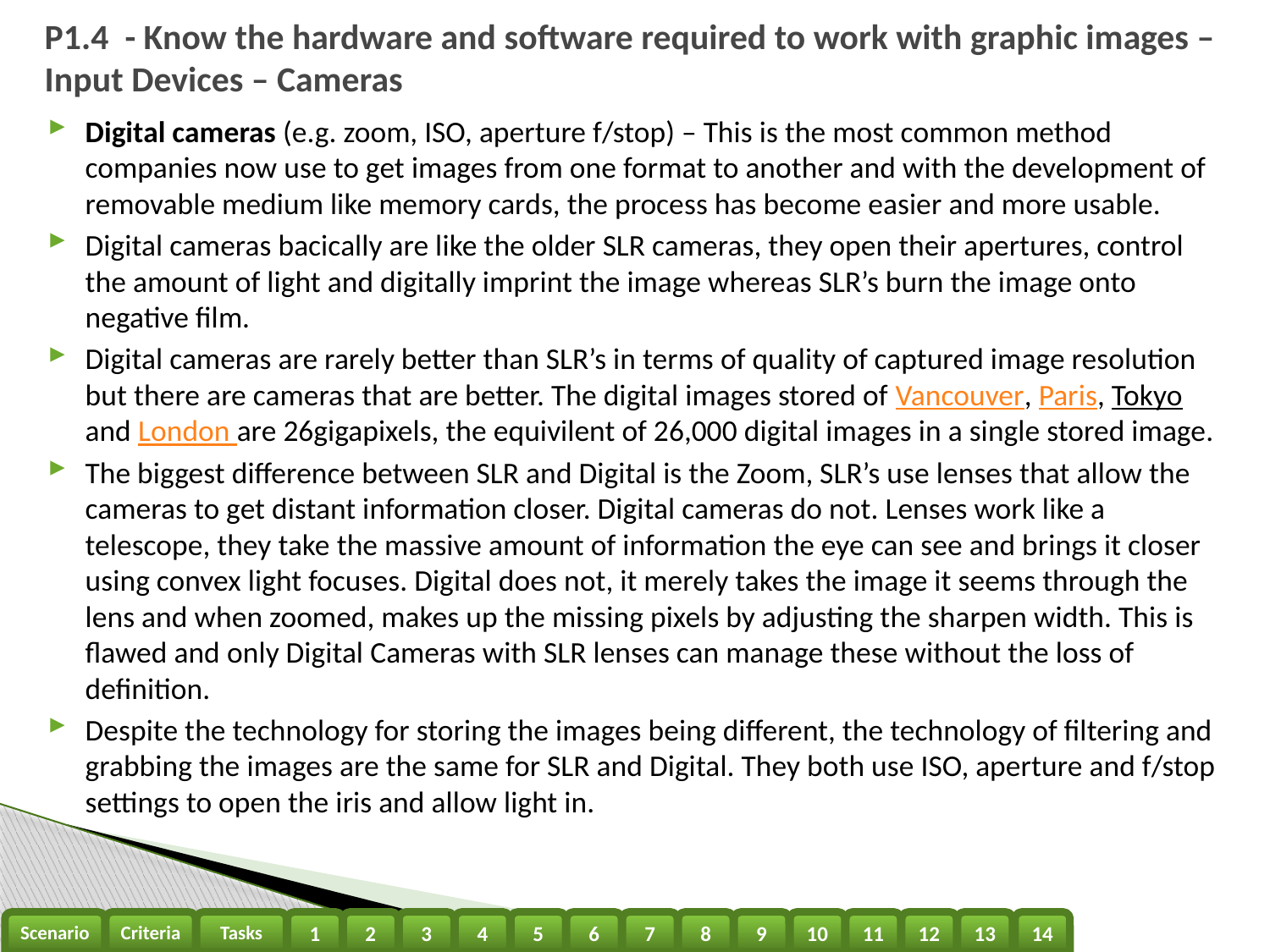

# P1.4  - Know the hardware and software required to work with graphic images – Input Devices – Cameras
Digital cameras (e.g. zoom, ISO, aperture f/stop) – This is the most common method companies now use to get images from one format to another and with the development of removable medium like memory cards, the process has become easier and more usable.
Digital cameras bacically are like the older SLR cameras, they open their apertures, control the amount of light and digitally imprint the image whereas SLR’s burn the image onto negative film.
Digital cameras are rarely better than SLR’s in terms of quality of captured image resolution but there are cameras that are better. The digital images stored of Vancouver, Paris, Tokyo and London are 26gigapixels, the equivilent of 26,000 digital images in a single stored image.
The biggest difference between SLR and Digital is the Zoom, SLR’s use lenses that allow the cameras to get distant information closer. Digital cameras do not. Lenses work like a telescope, they take the massive amount of information the eye can see and brings it closer using convex light focuses. Digital does not, it merely takes the image it seems through the lens and when zoomed, makes up the missing pixels by adjusting the sharpen width. This is flawed and only Digital Cameras with SLR lenses can manage these without the loss of definition.
Despite the technology for storing the images being different, the technology of filtering and grabbing the images are the same for SLR and Digital. They both use ISO, aperture and f/stop settings to open the iris and allow light in.